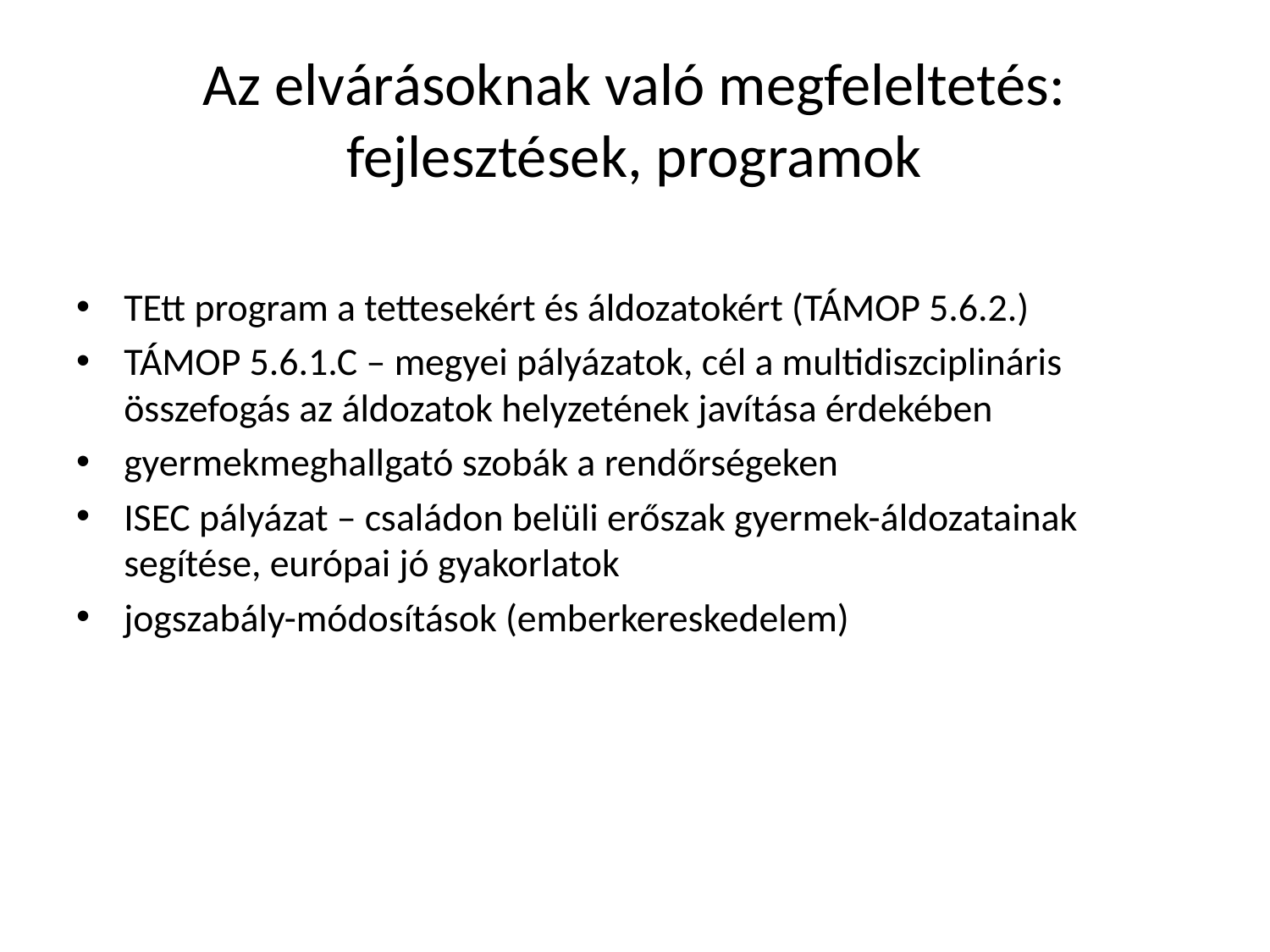

# Az elvárásoknak való megfeleltetés: fejlesztések, programok

TEtt program a tettesekért és áldozatokért (TÁMOP 5.6.2.)
TÁMOP 5.6.1.C – megyei pályázatok, cél a multidiszciplináris összefogás az áldozatok helyzetének javítása érdekében
gyermekmeghallgató szobák a rendőrségeken
ISEC pályázat – családon belüli erőszak gyermek-áldozatainak segítése, európai jó gyakorlatok
jogszabály-módosítások (emberkereskedelem)